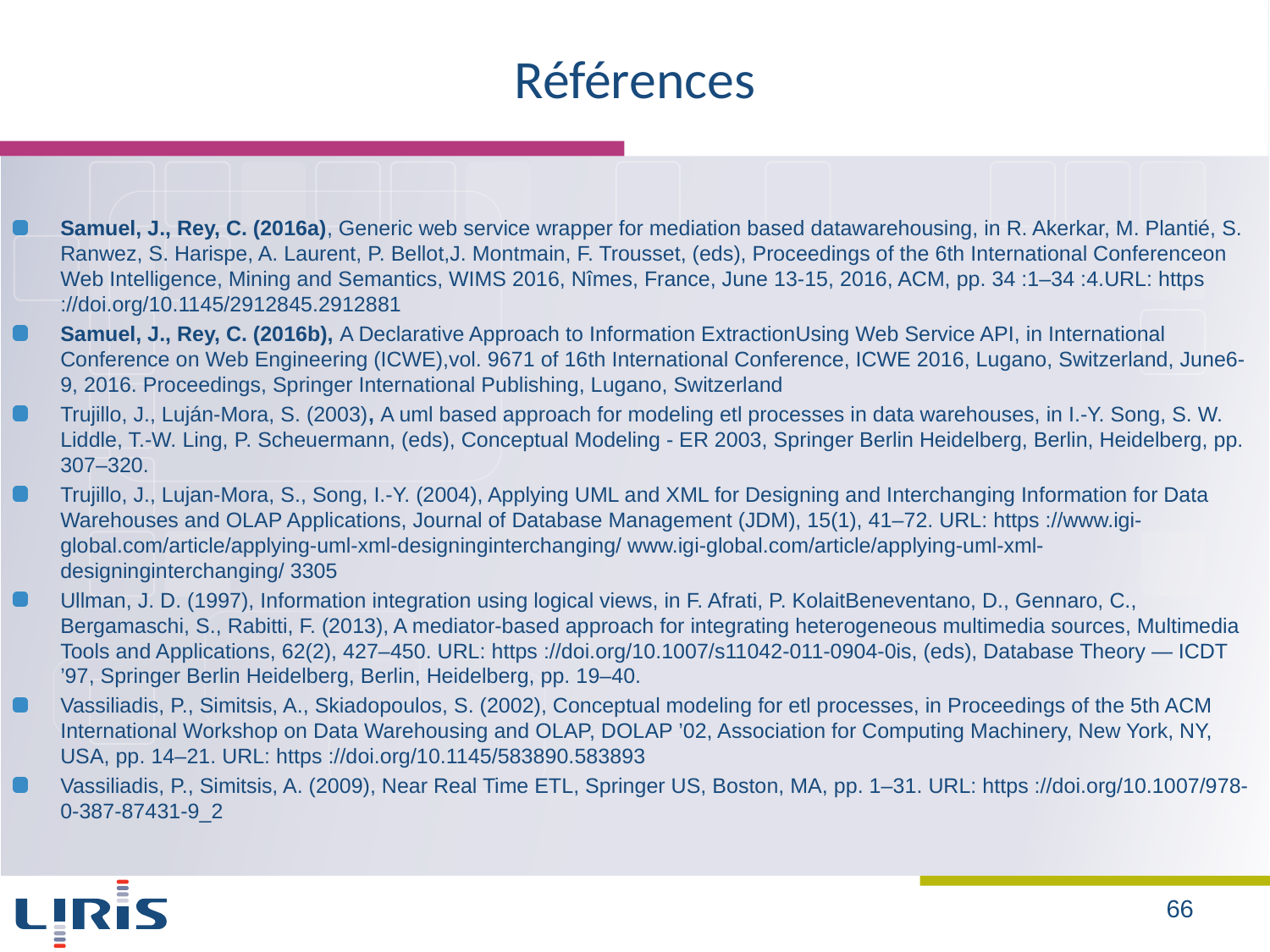

# Références

Samuel, J., Rey, C. (2016a), Generic web service wrapper for mediation based datawarehousing, in R. Akerkar, M. Plantié, S. Ranwez, S. Harispe, A. Laurent, P. Bellot,J. Montmain, F. Trousset, (eds), Proceedings of the 6th International Conferenceon Web Intelligence, Mining and Semantics, WIMS 2016, Nîmes, France, June 13-15, 2016, ACM, pp. 34 :1–34 :4.URL: https ://doi.org/10.1145/2912845.2912881
Samuel, J., Rey, C. (2016b), A Declarative Approach to Information ExtractionUsing Web Service API, in International Conference on Web Engineering (ICWE),vol. 9671 of 16th International Conference, ICWE 2016, Lugano, Switzerland, June6-9, 2016. Proceedings, Springer International Publishing, Lugano, Switzerland
Trujillo, J., Luján-Mora, S. (2003), A uml based approach for modeling etl processes in data warehouses, in I.-Y. Song, S. W. Liddle, T.-W. Ling, P. Scheuermann, (eds), Conceptual Modeling - ER 2003, Springer Berlin Heidelberg, Berlin, Heidelberg, pp. 307–320.
Trujillo, J., Lujan-Mora, S., Song, I.-Y. (2004), Applying UML and XML for Designing and Interchanging Information for Data Warehouses and OLAP Applications, Journal of Database Management (JDM), 15(1), 41–72. URL: https ://www.igi-global.com/article/applying-uml-xml-designinginterchanging/ www.igi-global.com/article/applying-uml-xml-designinginterchanging/ 3305
Ullman, J. D. (1997), Information integration using logical views, in F. Afrati, P. KolaitBeneventano, D., Gennaro, C., Bergamaschi, S., Rabitti, F. (2013), A mediator-based approach for integrating heterogeneous multimedia sources, Multimedia Tools and Applications, 62(2), 427–450. URL: https ://doi.org/10.1007/s11042-011-0904-0is, (eds), Database Theory — ICDT ’97, Springer Berlin Heidelberg, Berlin, Heidelberg, pp. 19–40.
Vassiliadis, P., Simitsis, A., Skiadopoulos, S. (2002), Conceptual modeling for etl processes, in Proceedings of the 5th ACM International Workshop on Data Warehousing and OLAP, DOLAP ’02, Association for Computing Machinery, New York, NY, USA, pp. 14–21. URL: https ://doi.org/10.1145/583890.583893
Vassiliadis, P., Simitsis, A. (2009), Near Real Time ETL, Springer US, Boston, MA, pp. 1–31. URL: https ://doi.org/10.1007/978-0-387-87431-9_2
66